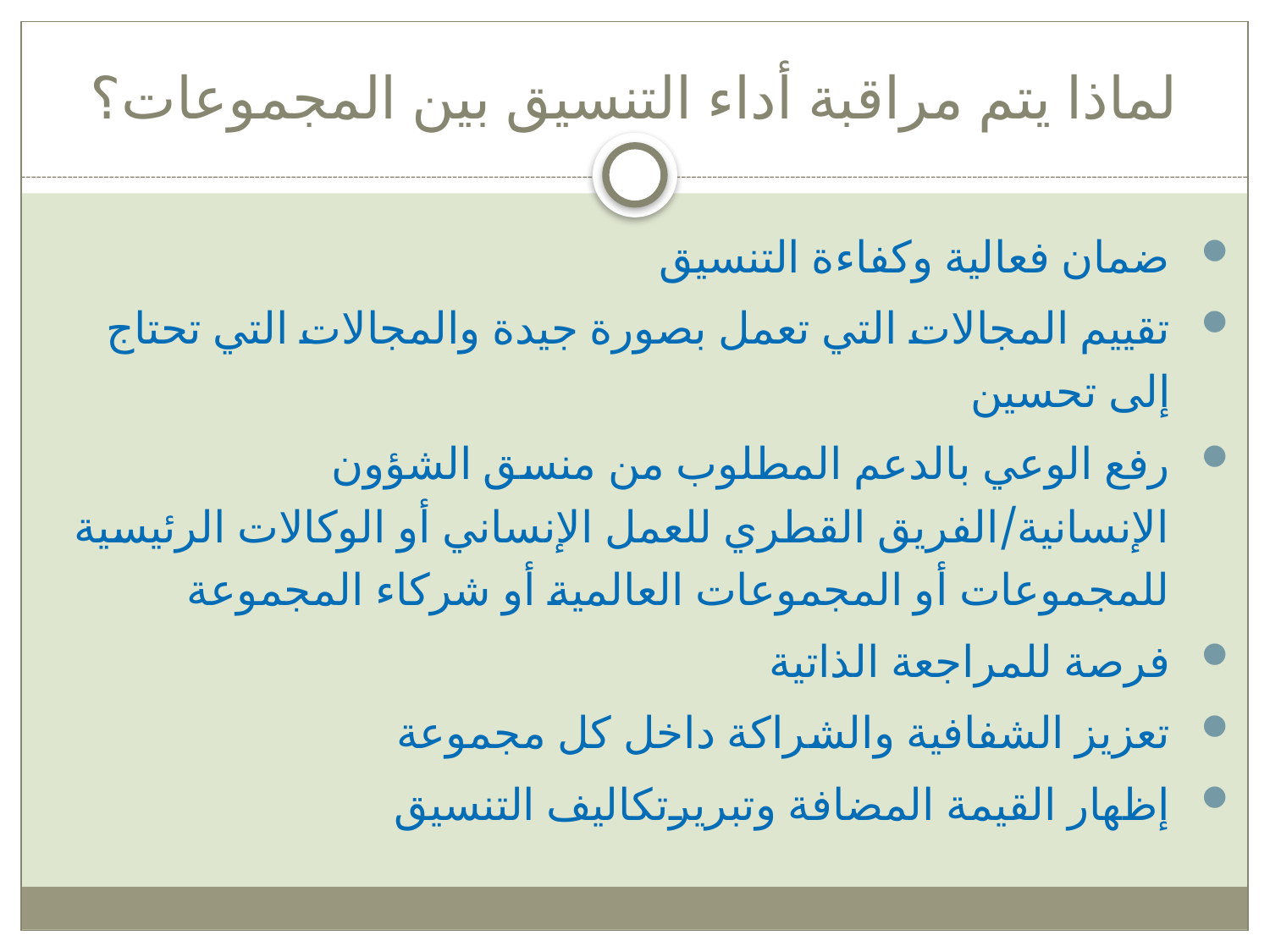

# لماذا يتم مراقبة أداء التنسيق بين المجموعات؟
ضمان فعالية وكفاءة التنسيق
تقييم المجالات التي تعمل بصورة جيدة والمجالات التي تحتاج إلى تحسين
رفع الوعي بالدعم المطلوب من منسق الشؤون الإنسانية/الفريق القطري للعمل الإنساني أو الوكالات الرئيسية للمجموعات أو المجموعات العالمية أو شركاء المجموعة
فرصة للمراجعة الذاتية
تعزيز الشفافية والشراكة داخل كل مجموعة
إظهار القيمة المضافة وتبريرتكاليف التنسيق